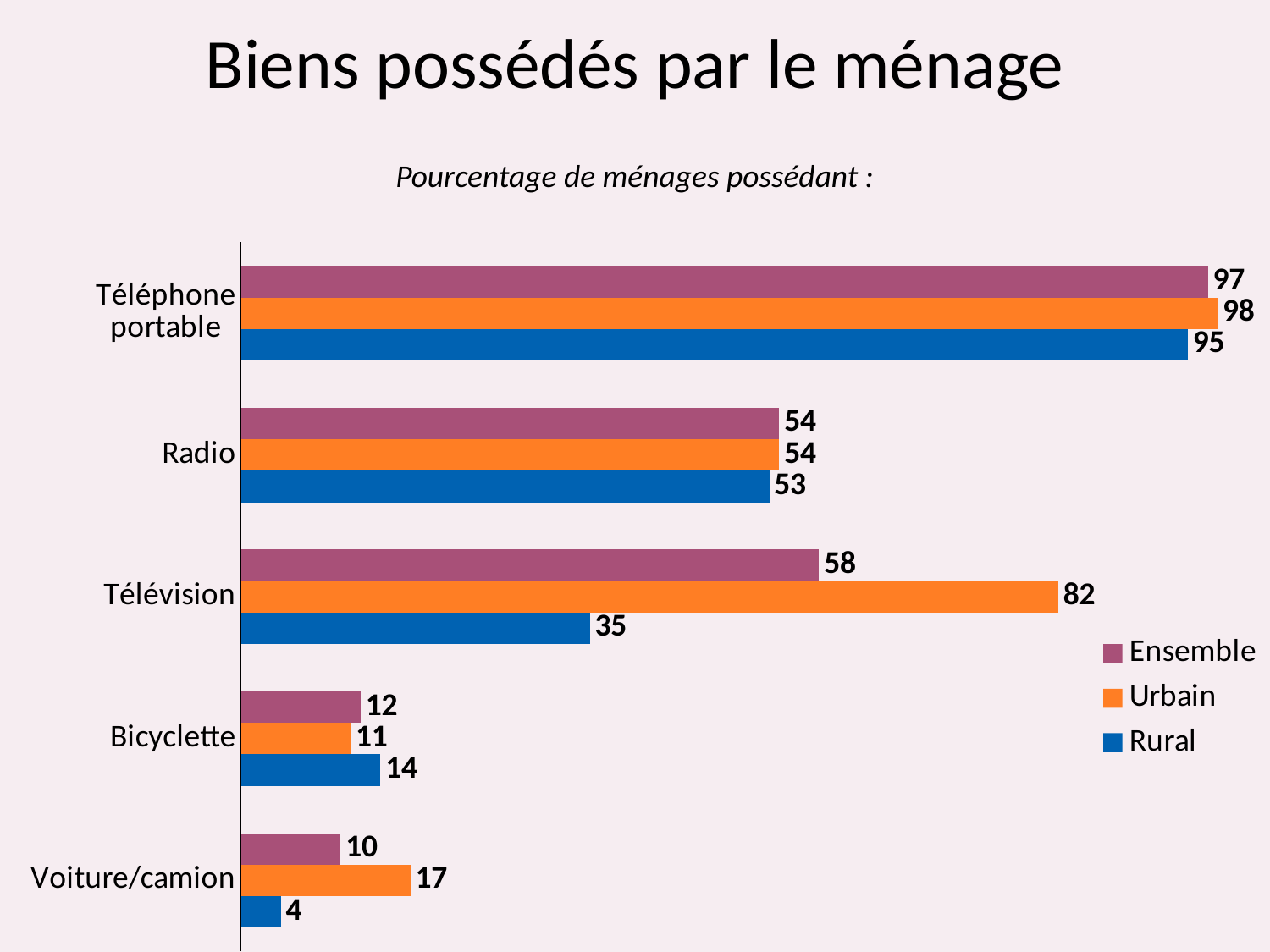

# Biens possédés par le ménage
Pourcentage de ménages possédant :

### Chart

| Category | Rural | Urbain | Ensemble |
|---|---|---|---|
| Voiture/camion | 4.0 | 17.0 | 10.0 |
| Bicyclette | 14.0 | 11.0 | 12.0 |
| Télévision | 35.0 | 82.0 | 58.0 |
| Radio | 53.0 | 54.0 | 54.0 |
| Téléphone portable | 95.0 | 98.0 | 97.0 |